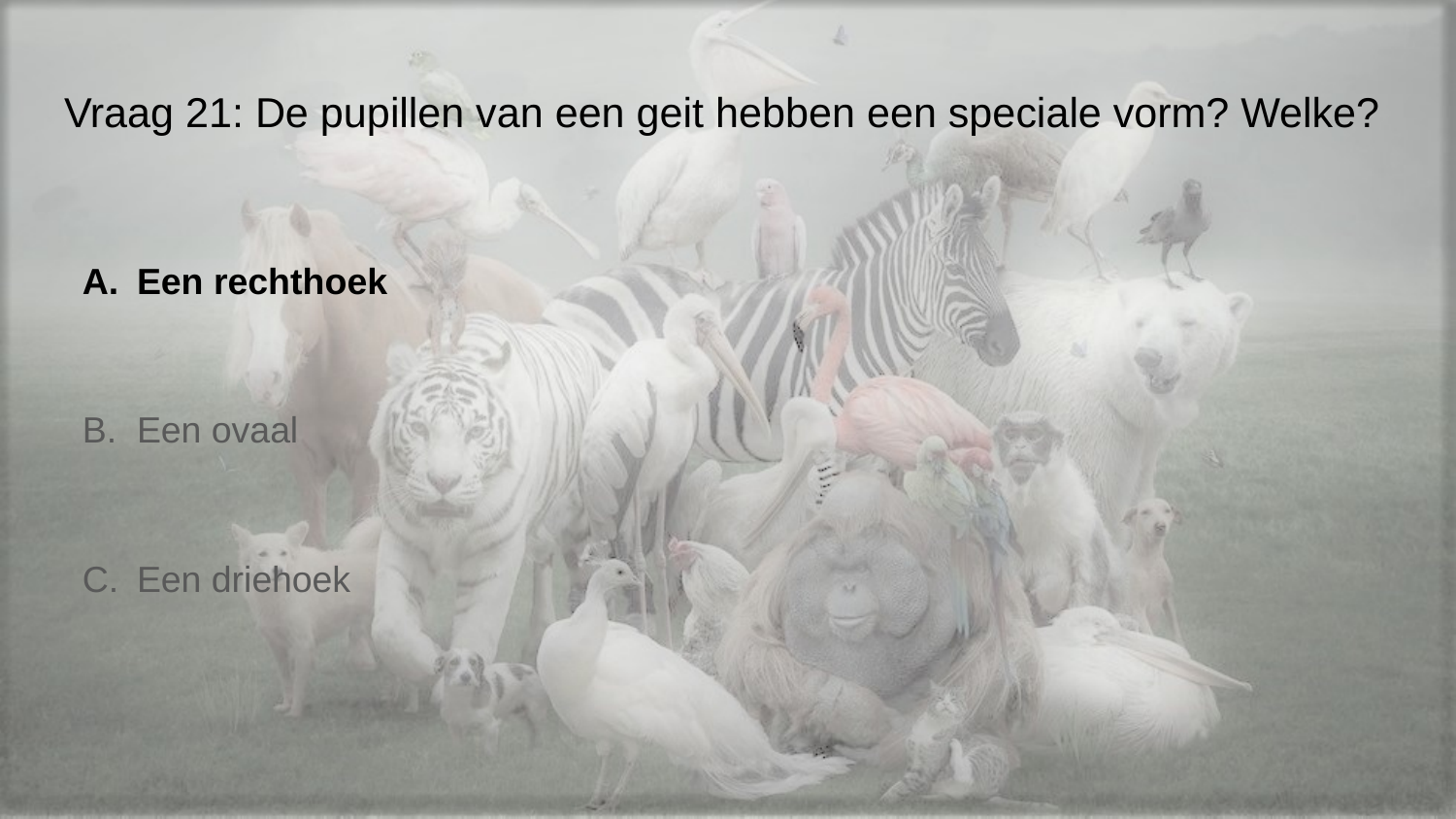

# Vraag 21: De pupillen van een geit hebben een speciale vorm? Welke?
Een rechthoek

Een ovaal

Een driehoek